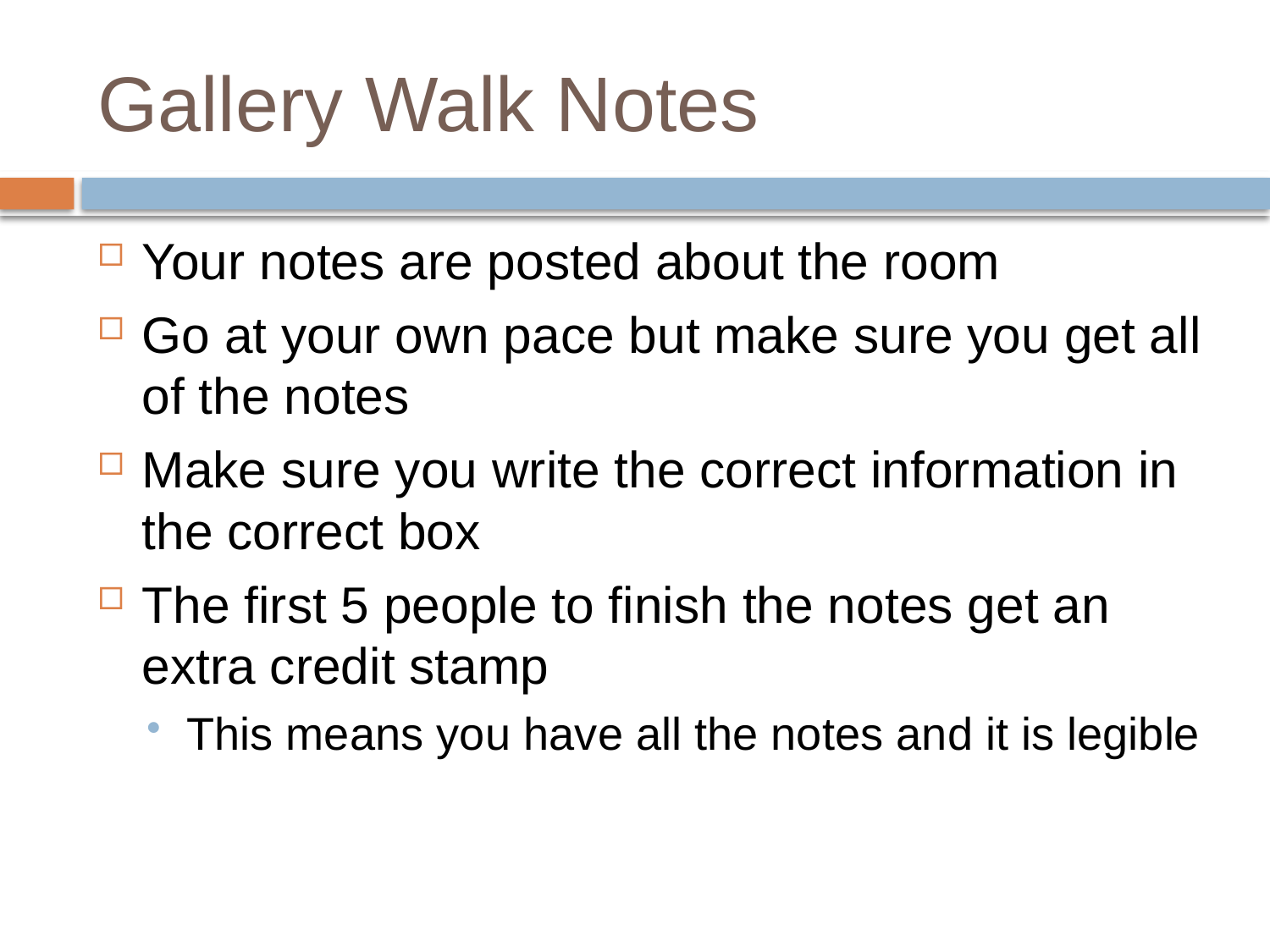

# Gallery Walk Notes
Your notes are posted about the room
Go at your own pace but make sure you get all of the notes
Make sure you write the correct information in the correct box
The first 5 people to finish the notes get an extra credit stamp
This means you have all the notes and it is legible